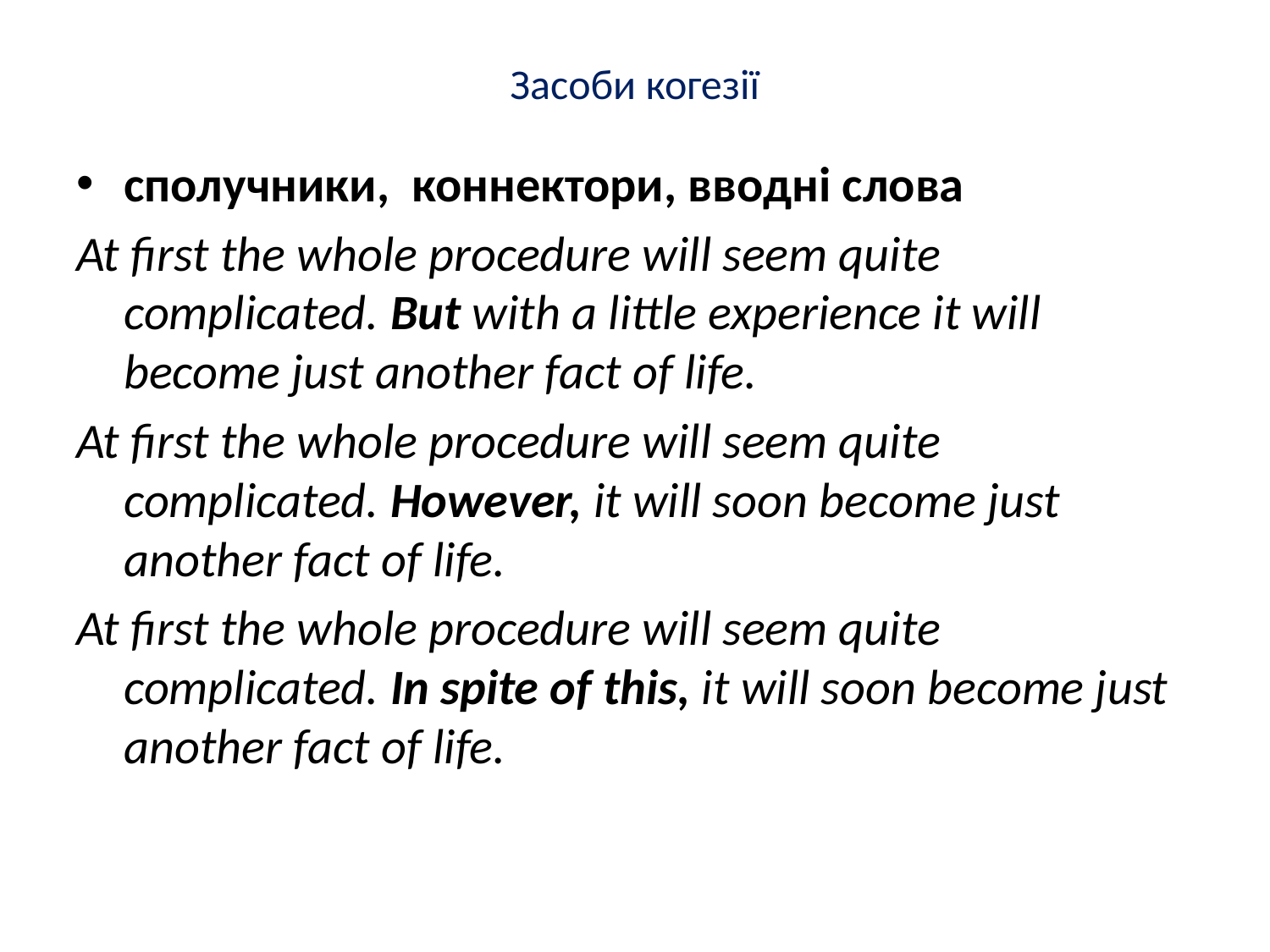

# Засоби когезії
сполучники,  коннектори, вводні слова
At first the whole procedure will seem quite complicated. But with a little experience it will become just another fact of life.
At first the whole procedure will seem quite complicated. However, it will soon become just another fact of life.
At first the whole procedure will seem quite complicated. In spite of this, it will soon become just another fact of life.